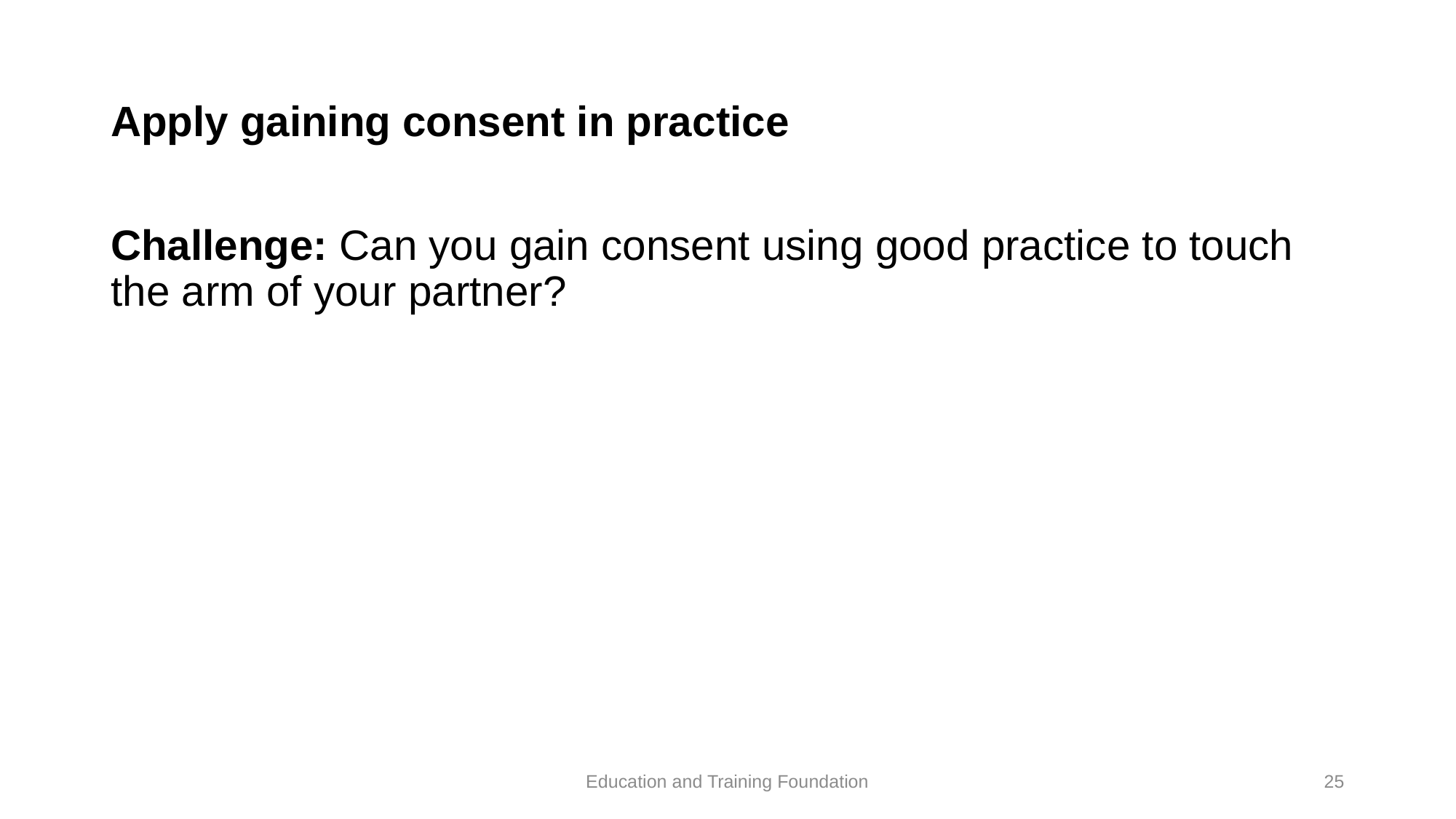

# Apply gaining consent in practice
Challenge: Can you gain consent using good practice to touch the arm of your partner?
Education and Training Foundation
25